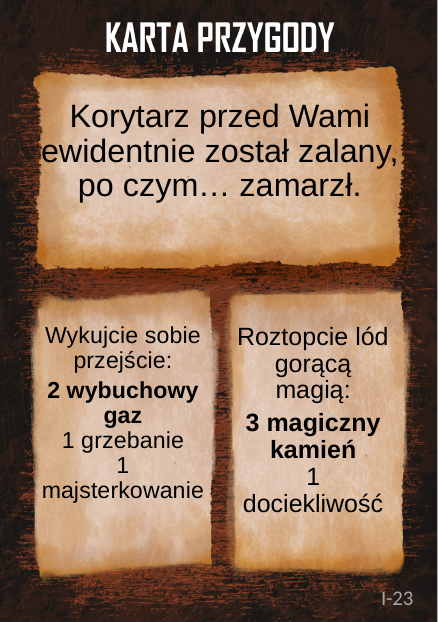

# Korytarz przed Wami ewidentnie został zalany, po czym… zamarzł.
Wykujcie sobie przejście:
2 wybuchowy gaz
1 grzebanie
1 majsterkowanie
Roztopcie lód gorącą magią:
3 magiczny kamień
1 dociekliwość
I-23